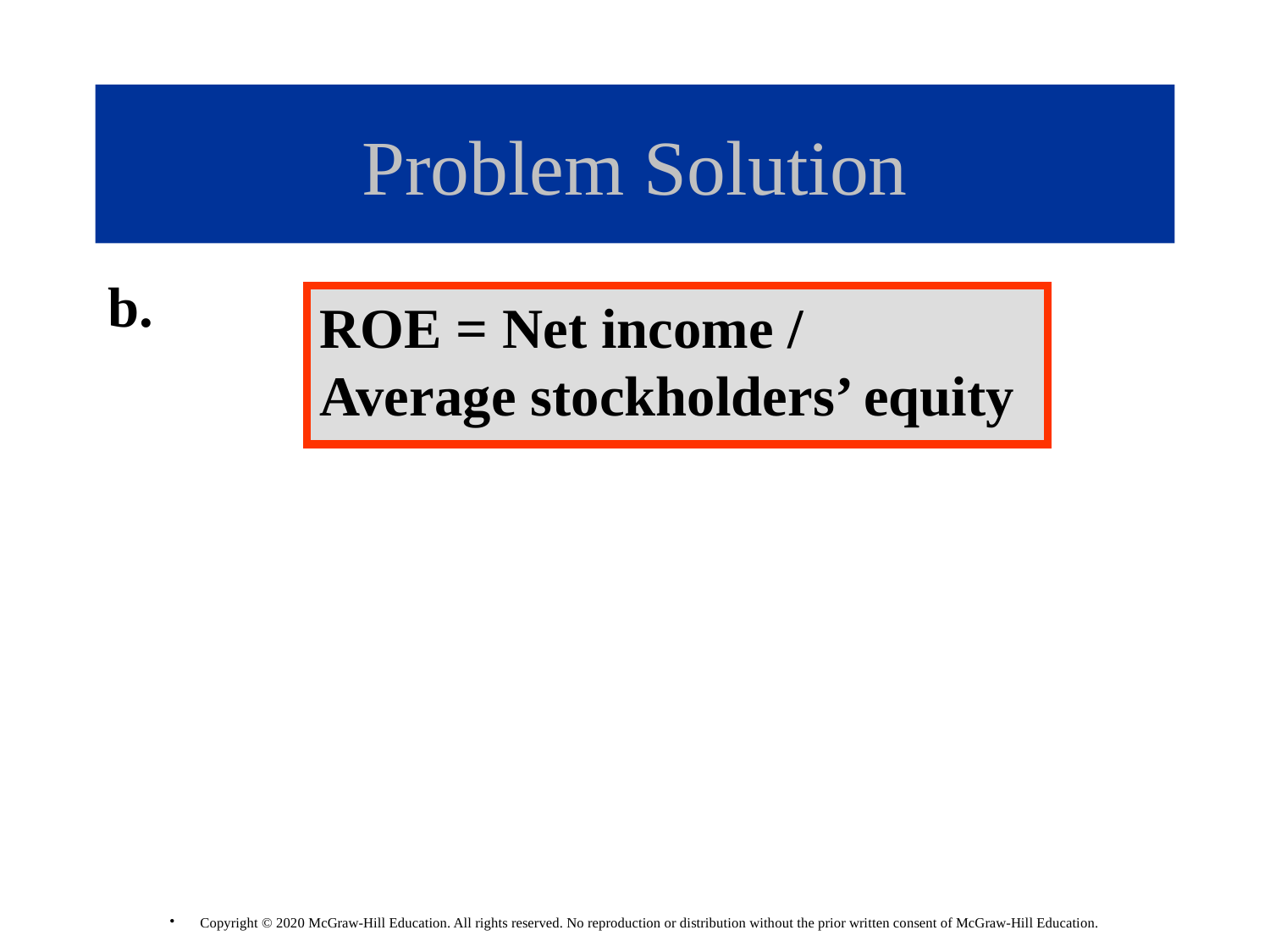

# Problem Solution
b.

ROE = Net income /                 Average stockholders’ equity